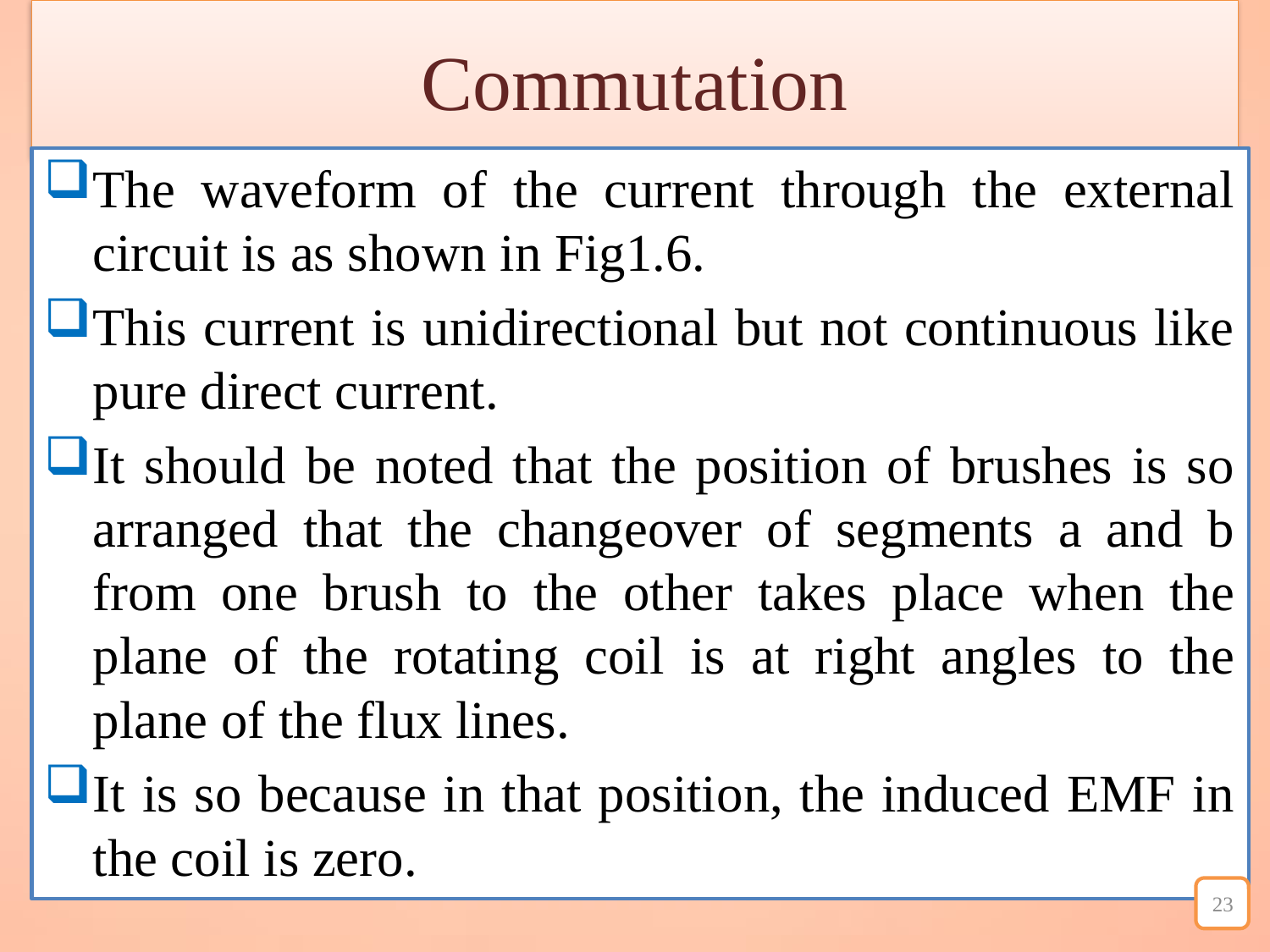

# Commutation
The waveform of the current through the external circuit is as shown in Fig1.6.
This current is unidirectional but not continuous like pure direct current.
It should be noted that the position of brushes is so arranged that the changeover of segments a and b from one brush to the other takes place when the plane of the rotating coil is at right angles to the plane of the flux lines.
It is so because in that position, the induced EMF in the coil is zero.
23